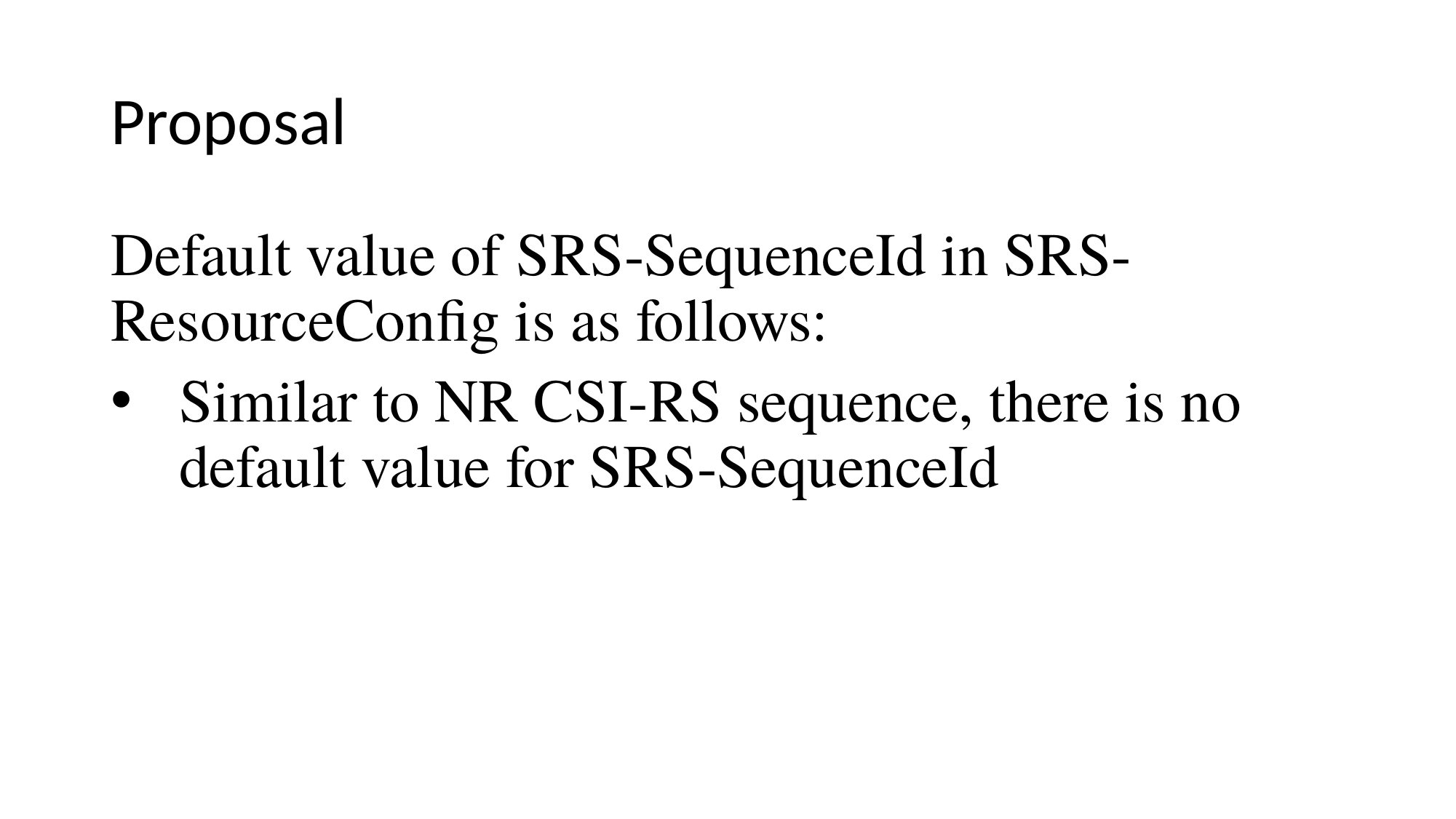

# Proposal
Default value of SRS-SequenceId in SRS-ResourceConfig is as follows:
Similar to NR CSI-RS sequence, there is no default value for SRS-SequenceId